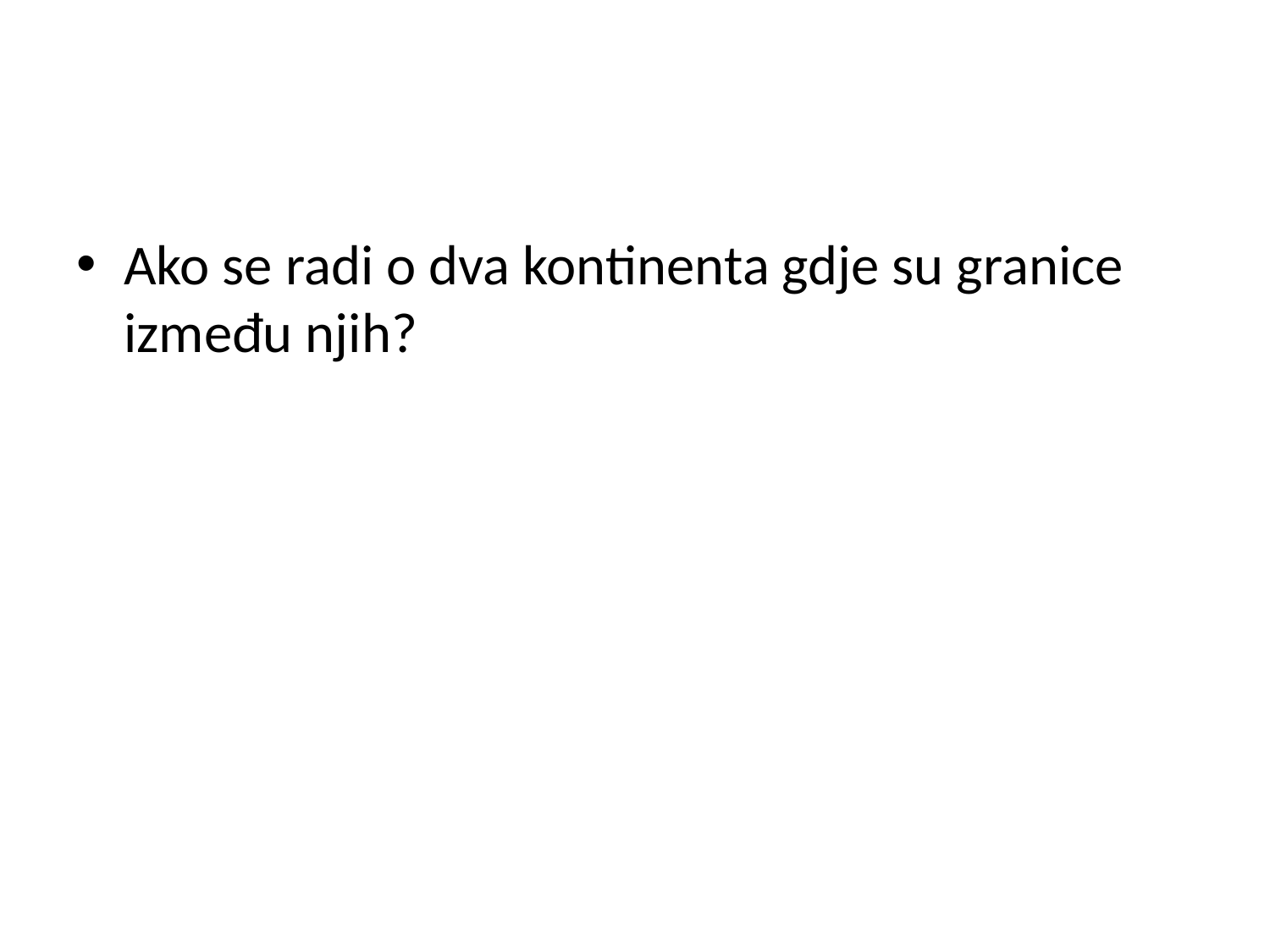

#
Ako se radi o dva kontinenta gdje su granice između njih?